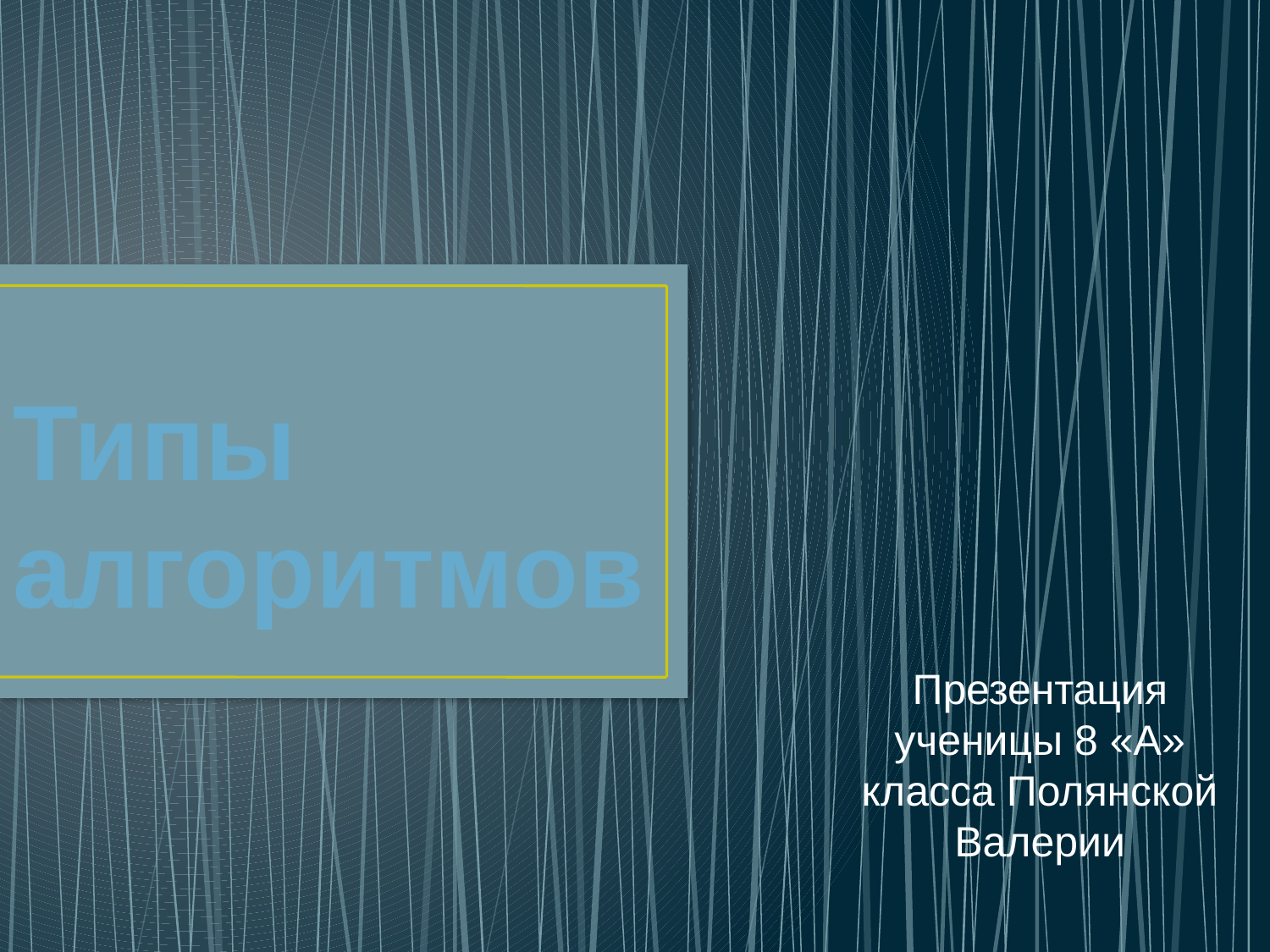

# Типы алгоритмов
Презентация ученицы 8 «А» класса Полянской Валерии